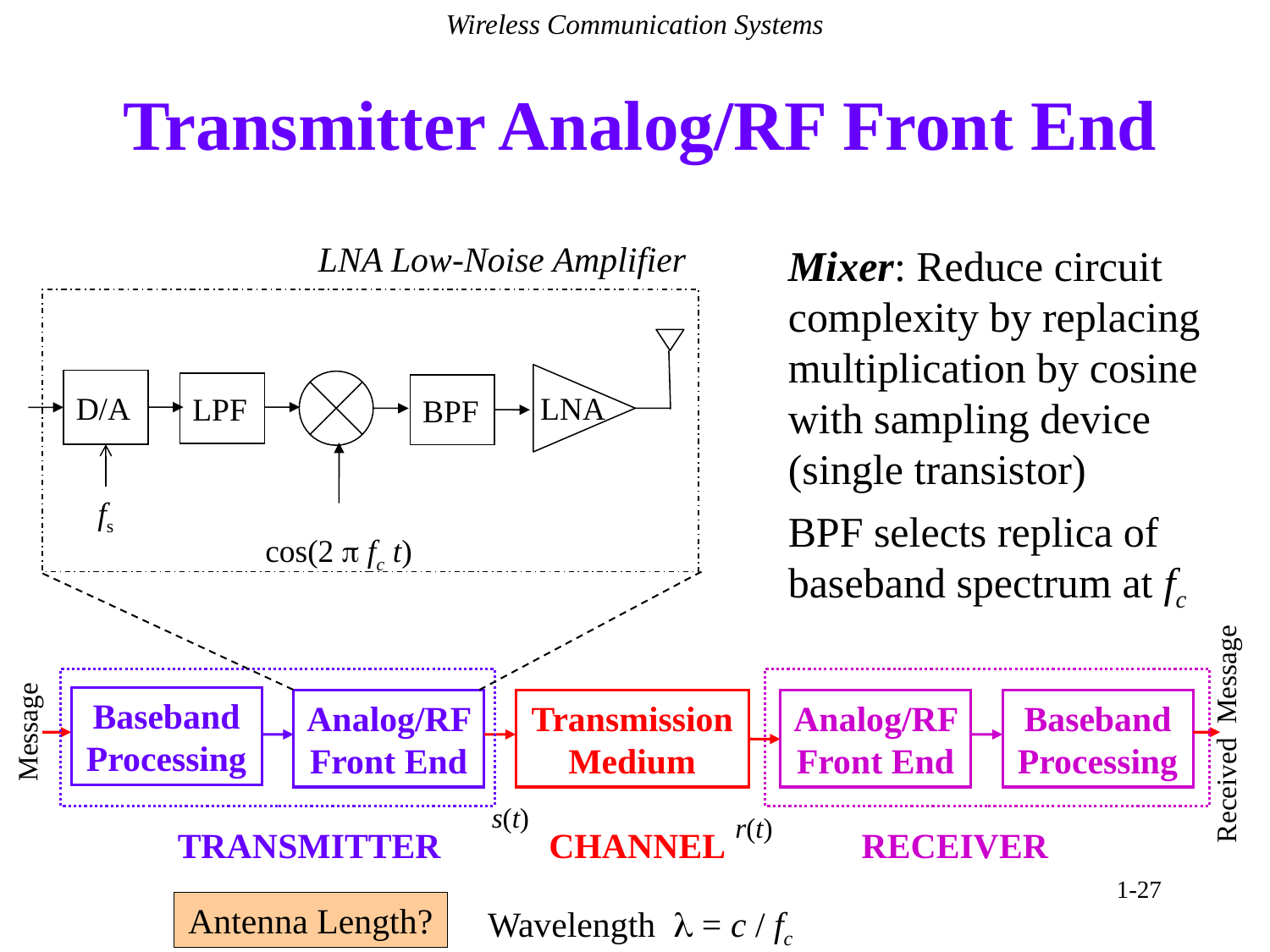

Wireless Communication Systems
# Transmitter Analog/RF Front End
LNA Low-Noise Amplifier
Mixer: Reduce circuit complexity by replacing multiplication by cosine with sampling device (single transistor)

LNA
D/A

LPF
BPF

cos(2 π fc t)
fs
BPF selects replica of baseband spectrum at fc

Baseband
Processing
Analog/RF Front End
Transmission Medium
Analog/RF Front End
Baseband
Processing
Message
Received  Message

s(t)
r(t)
TRANSMITTER
CHANNEL
RECEIVER
1-27
Antenna Length?
Wavelength λ = c / fc